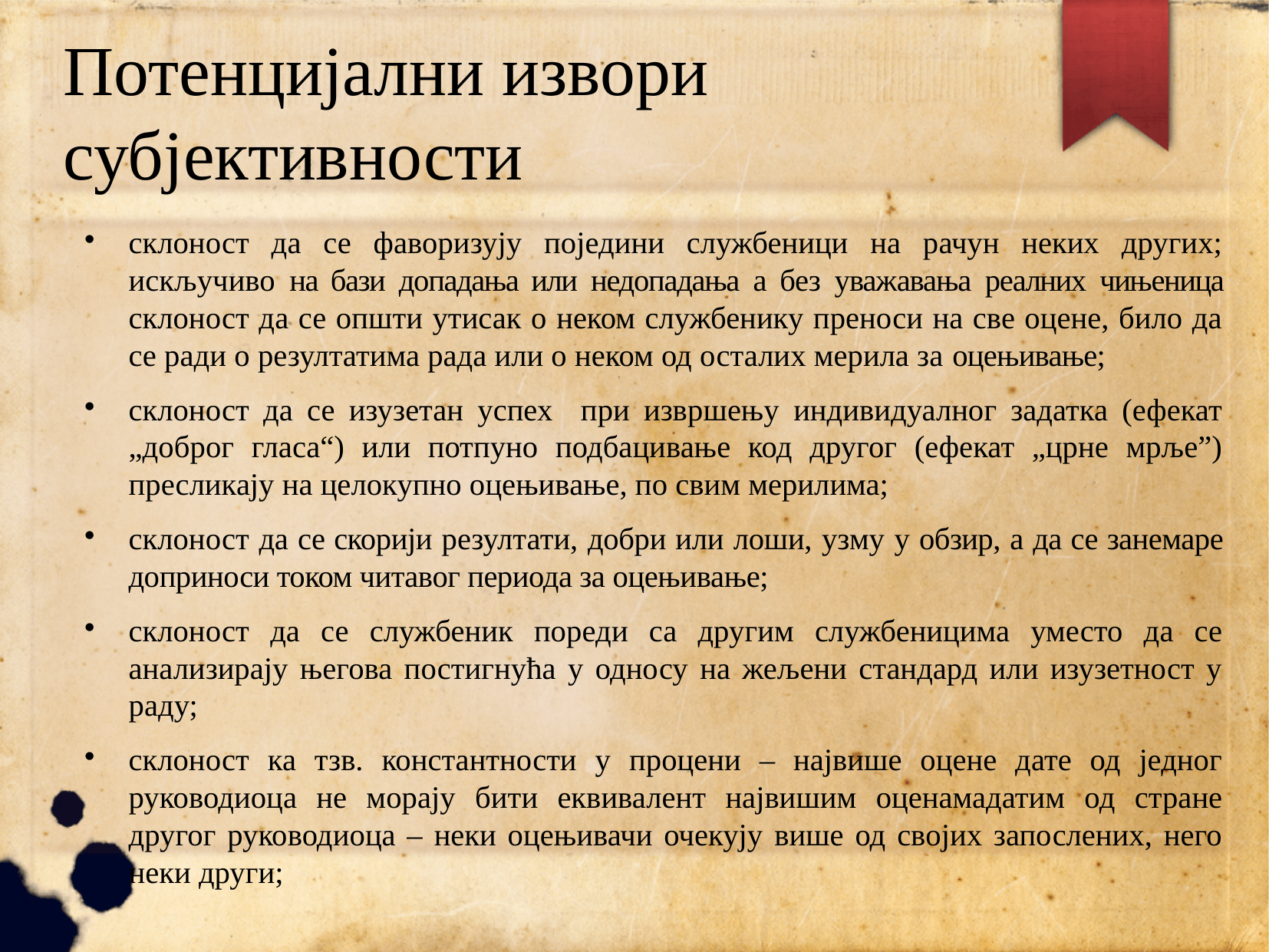

# Потенцијални извори субјективности
склоност да се фаворизују поједини службеници на рачун неких других; искључиво на бази допадања или недопадања а без уважавања реалних чињеница склоност да се општи утисак о неком службенику преноси на све оцене, било да се ради о резултатима рада или о неком од осталих мерила за оцењивање;
склоност да се изузетан успех  при извршењу индивидуалног задатка (ефекат „доброг гласа“) или потпуно подбацивање код другог (ефекат „црне мрље”) пресликају на целокупно оцењивање, по свим мерилима;
склоност да се скорији резултати, добри или лоши, узму у обзир, а да се занемаре доприноси током читавог периода за оцењивање;
склоност да се службеник пореди са другим службеницима уместо да се анализирају његова постигнућа у односу на жељени стандард или изузетност у раду;
склоност ка тзв. константности у процени – највише оцене дате од једног руководиоца не морају бити еквивалент највишим оценамадатим од стране другог руководиоца – неки оцењивачи очекују више од својих запослених, него неки други;